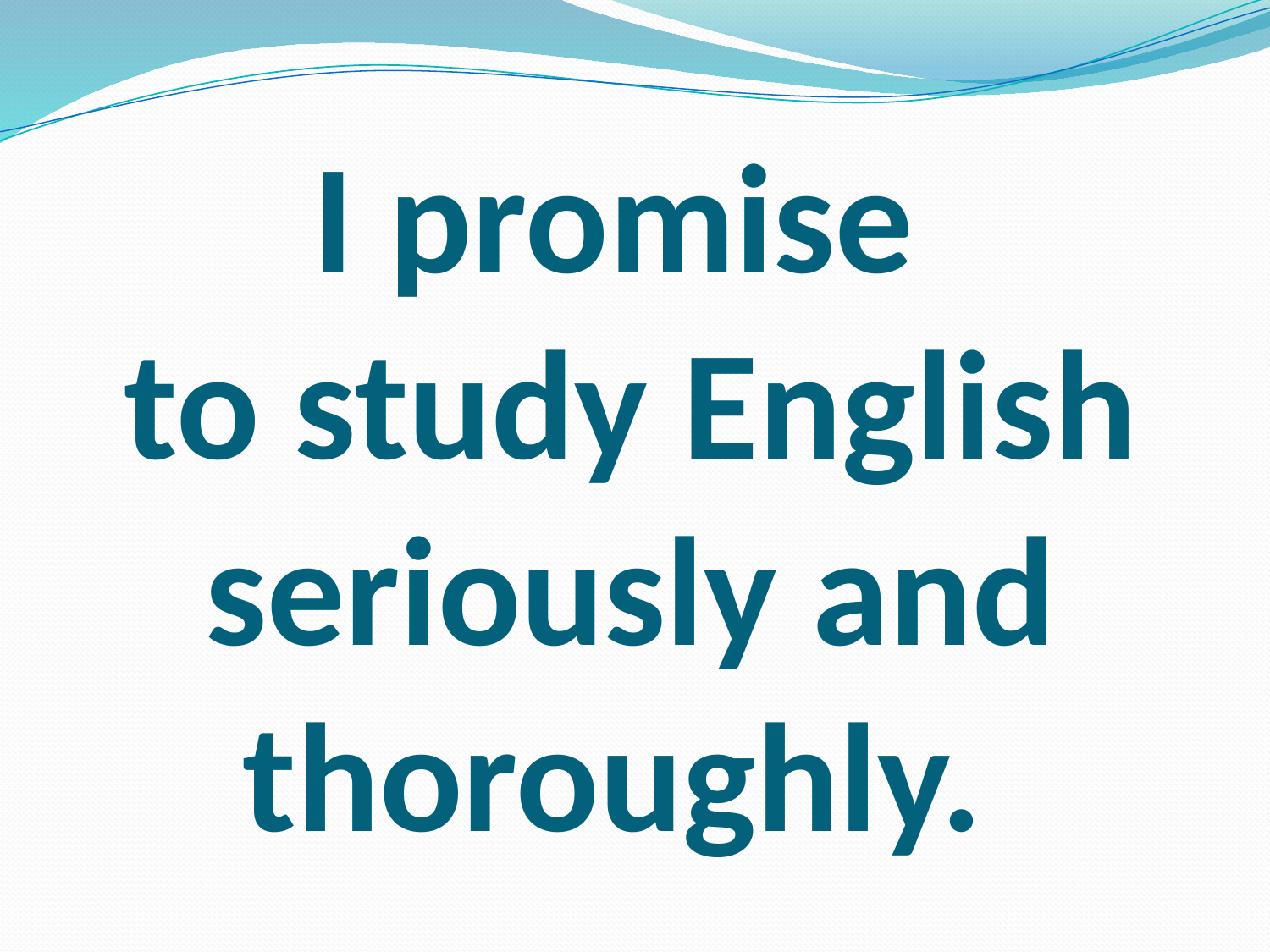

# I promise to study English seriously and thoroughly.